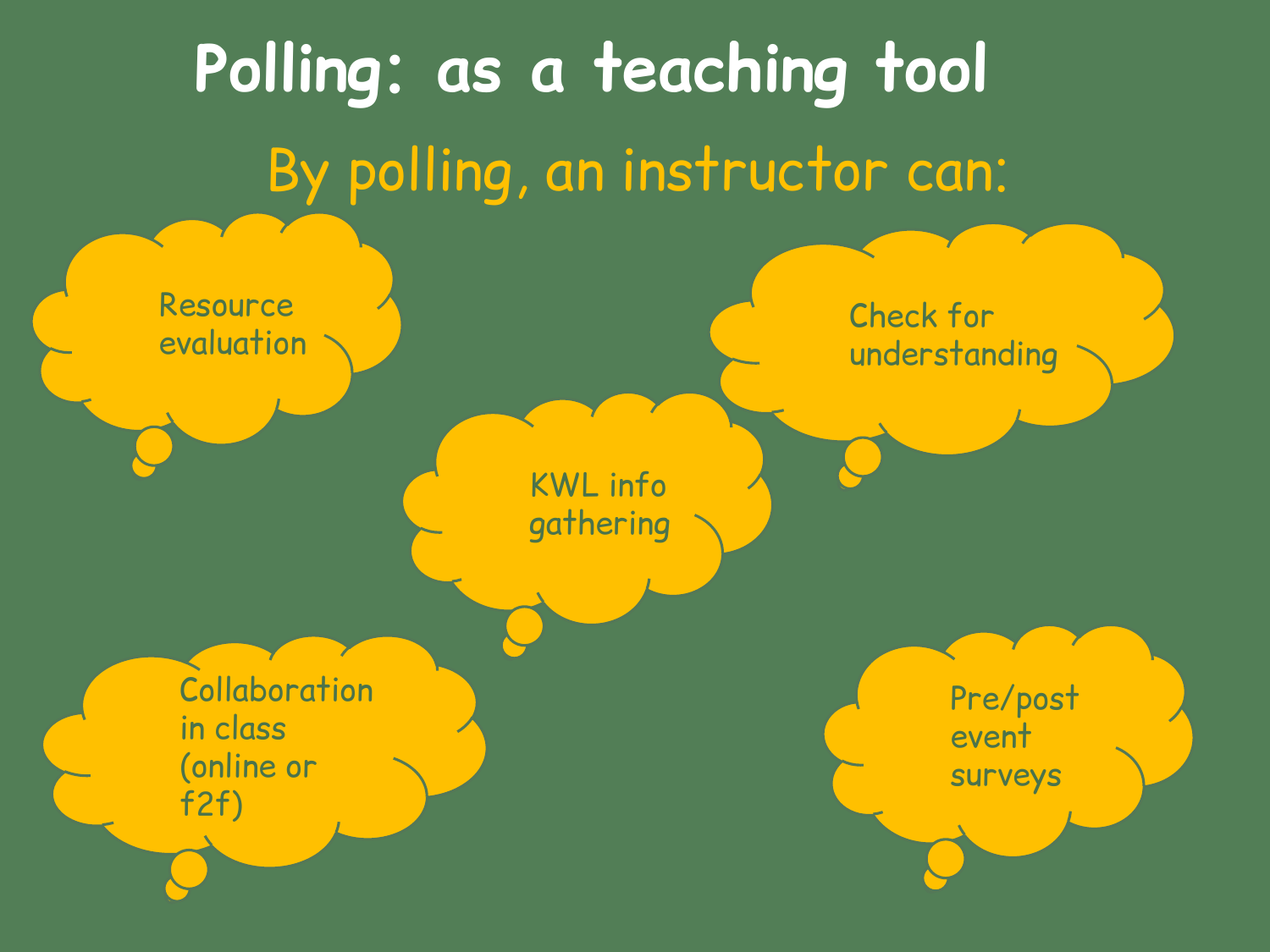

# Polling: as a teaching tool
By polling, an instructor can:
Resource
evaluation
Check for understanding
KWL info gathering
Pre/post event surveys
Collaboration in class
(online or f2f)